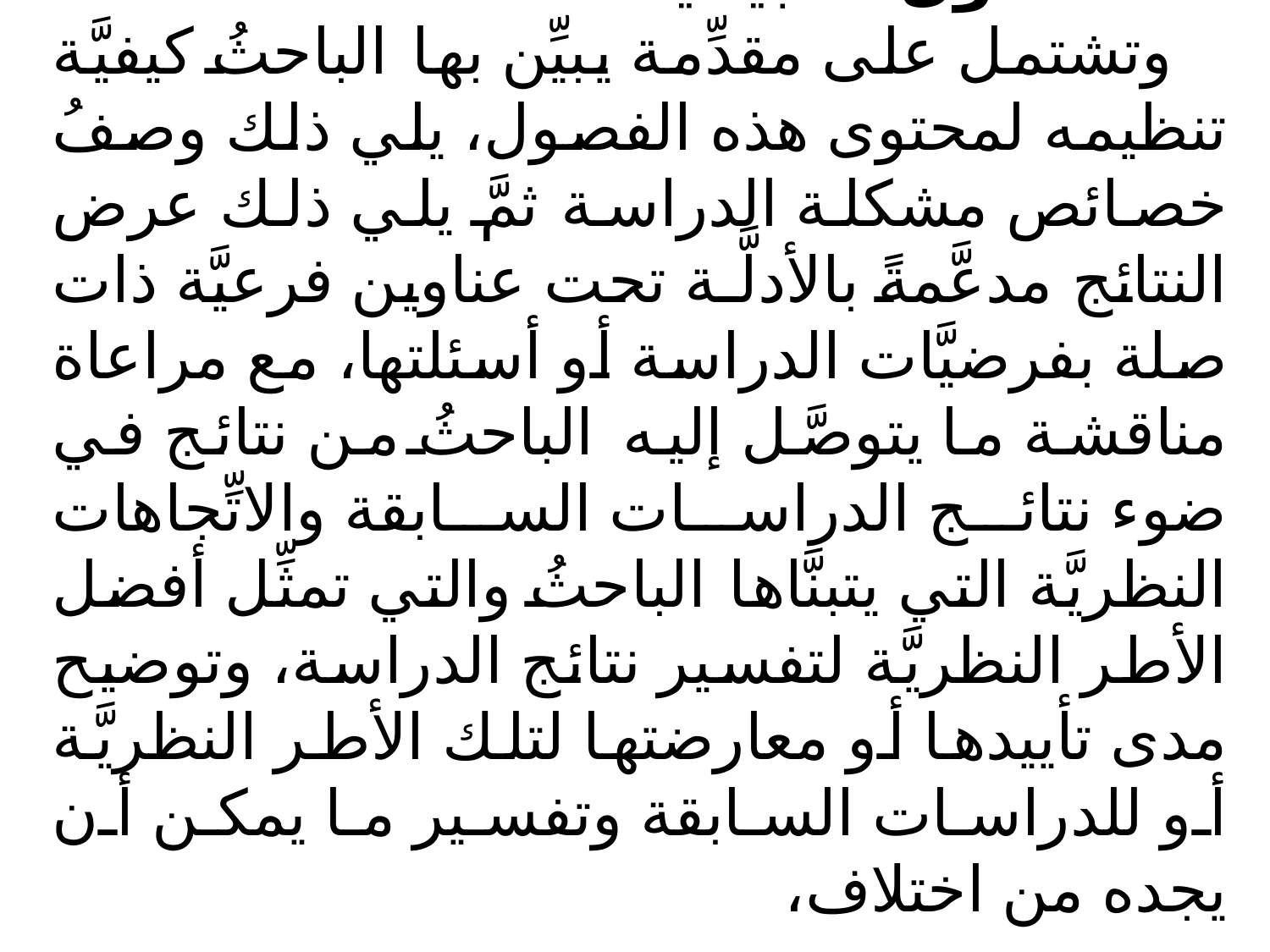

3- فصول تطبيقيَّة:
وتشتمل على مقدِّمة يبيِّن بها الباحثُ كيفيَّة تنظيمه لمحتوى هذه الفصول، يلي ذلك وصفُ خصائص مشكلة الدراسة ثمَّ يلي ذلك عرض النتائج مدعَّمةً بالأدلَّـة تحت عناوين فرعيَّة ذات صلة بفرضيَّات الدراسة أو أسئلتها، مع مراعاة مناقشة ما يتوصَّل إليه الباحثُ من نتائج في ضوء نتائج الدراسات السابقة والاتِّجاهات النظريَّة التي يتبنَّاها الباحثُ والتي تمثِّل أفضل الأطر النظريَّة لتفسير نتائج الدراسة، وتوضيح مدى تأييدها أو معارضتها لتلك الأطر النظريَّة أو للدراسات السابقة وتفسير ما يمكن أن يجده من اختلاف،